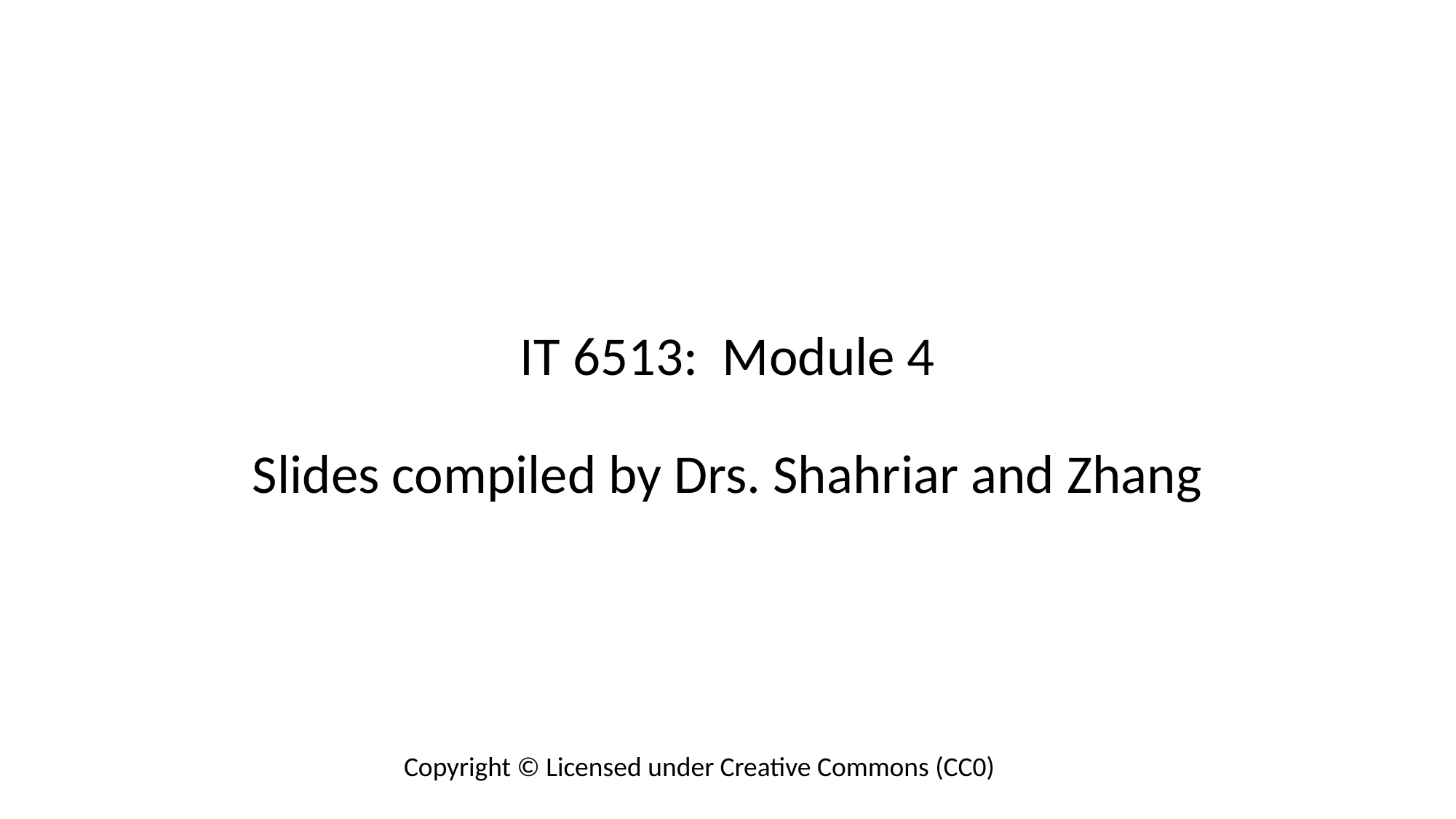

# IT 6513:  Module 4 Slides compiled by Drs. Shahriar and Zhang
Copyright © Licensed under Creative Commons (CC0)